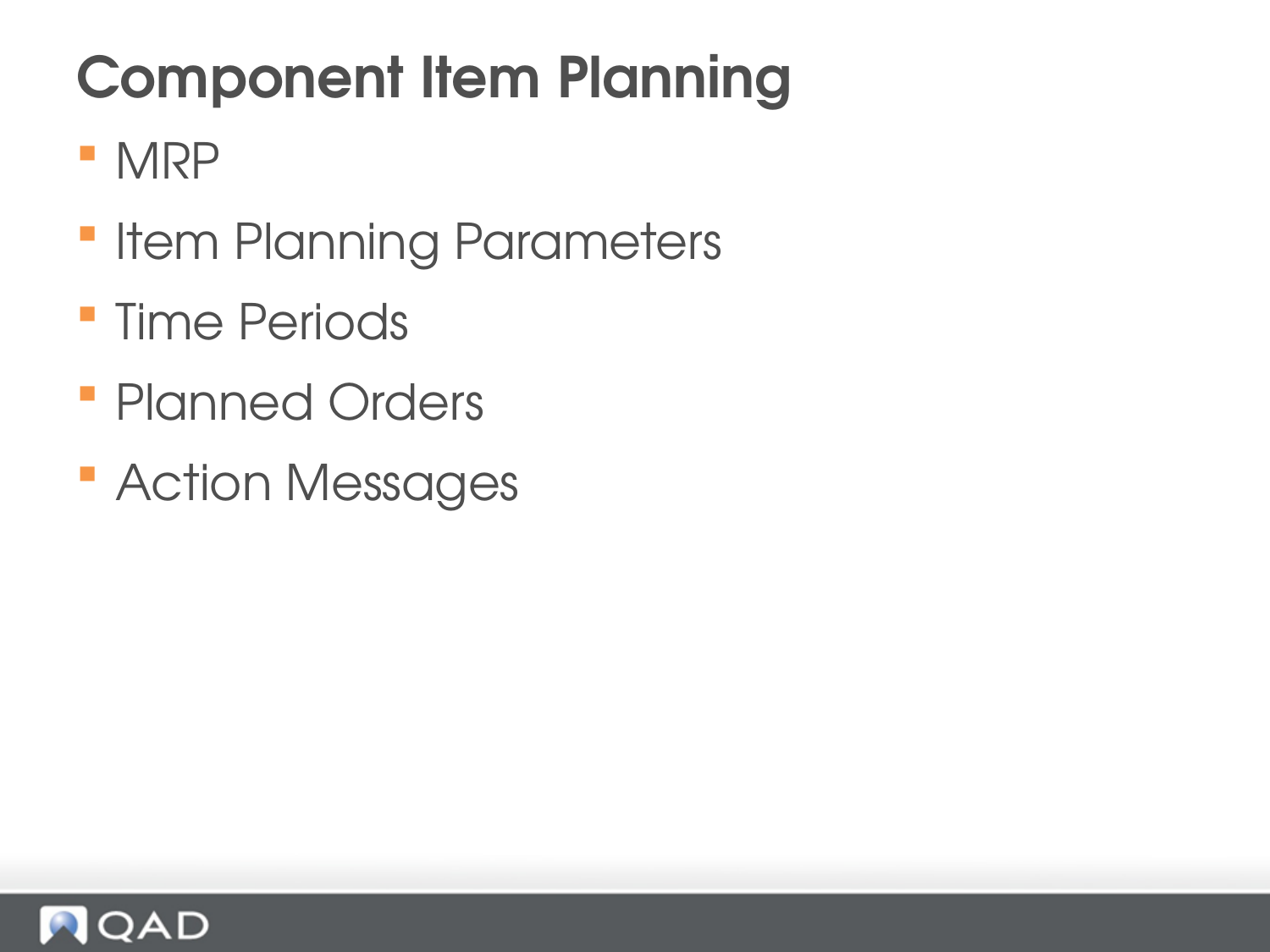

# Component Item Planning
MRP
Item Planning Parameters
Time Periods
Planned Orders
Action Messages